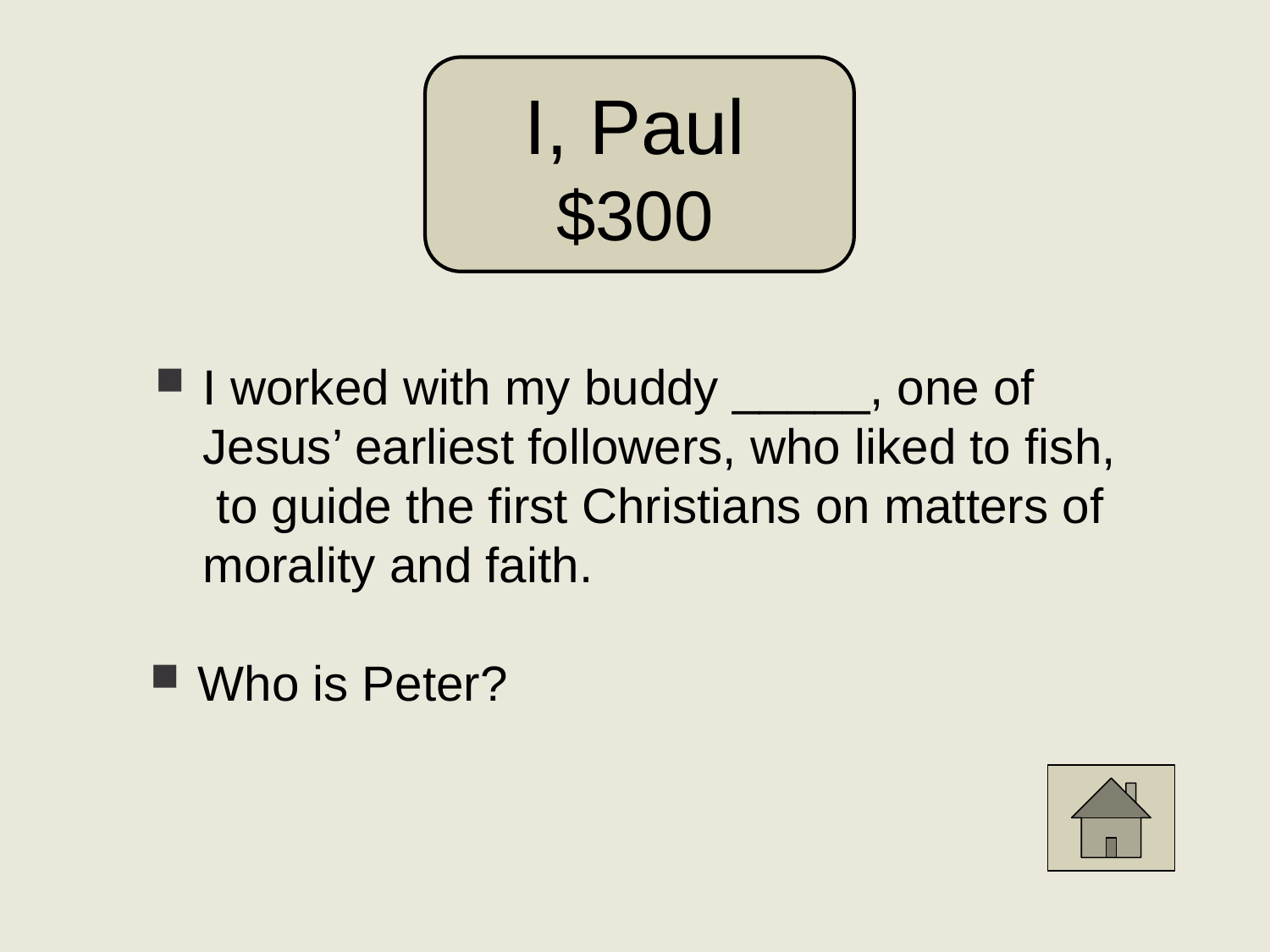

# I, Paul $300

I worked with my buddy _____, one of Jesus’ earliest followers, who liked to fish,  to guide the first Christians on matters of morality and faith.

Who is Peter?